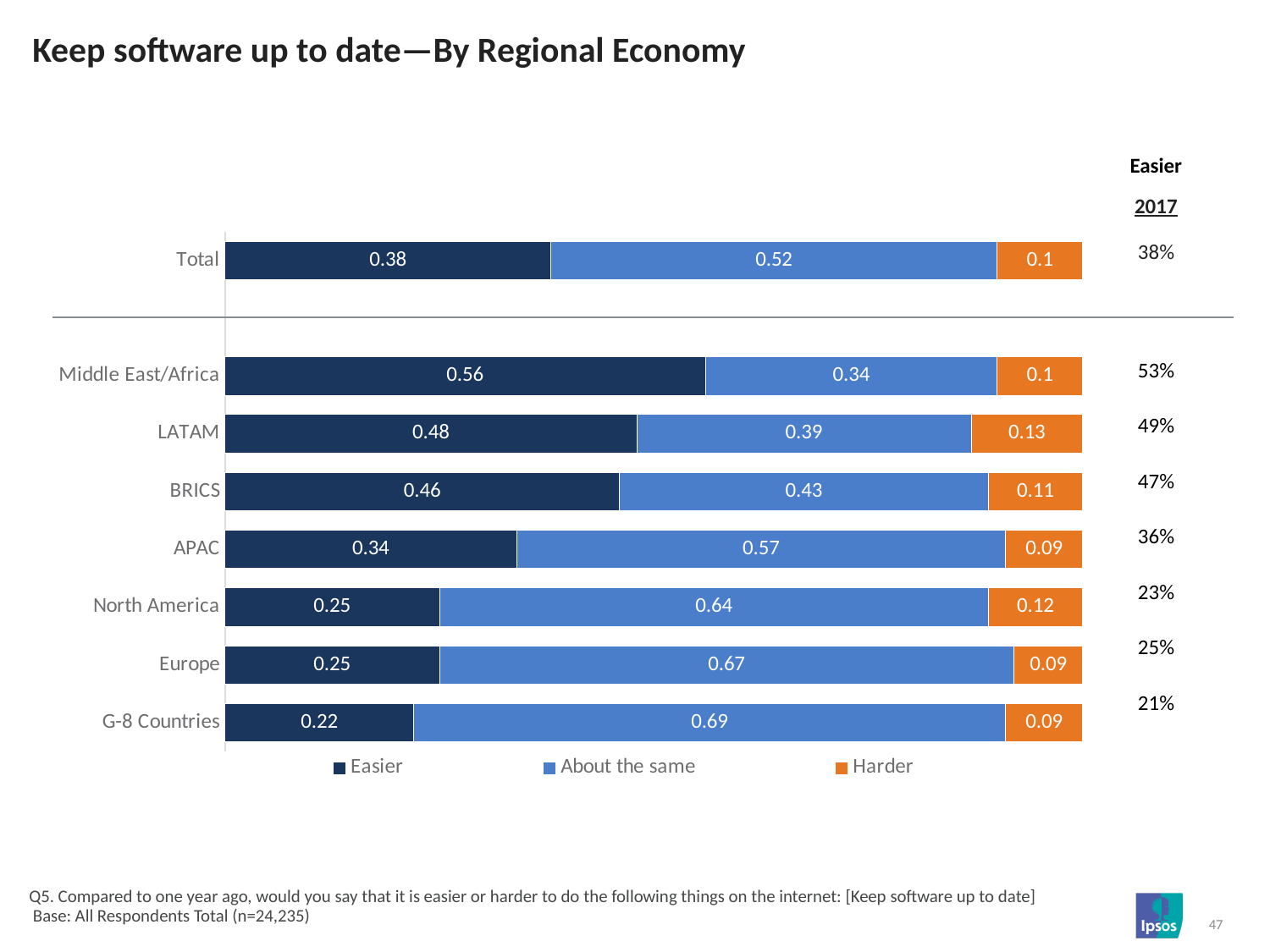

# Keep software up to date—By Regional Economy
| Easier |
| --- |
| 2017 |
| 38% |
|  |
| 53% |
| 49% |
| 47% |
| 36% |
| 23% |
| 25% |
| 21% |
|  |

### Chart

| Category | Easier | About the same | Harder |
|---|---|---|---|
| Total | 0.38 | 0.52 | 0.1 |
|  | None | None | None |
| Middle East/Africa | 0.56 | 0.34 | 0.1 |
| LATAM | 0.48 | 0.39 | 0.13 |
| BRICS | 0.46 | 0.43 | 0.11 |
| APAC | 0.34 | 0.57 | 0.09 |
| North America | 0.25 | 0.64 | 0.12 |
| Europe | 0.25 | 0.67 | 0.09 |
| G-8 Countries | 0.22 | 0.69 | 0.09 |
Q5. Compared to one year ago, would you say that it is easier or harder to do the following things on the internet: [Keep software up to date]  Base: All Respondents Total (n=24,235)